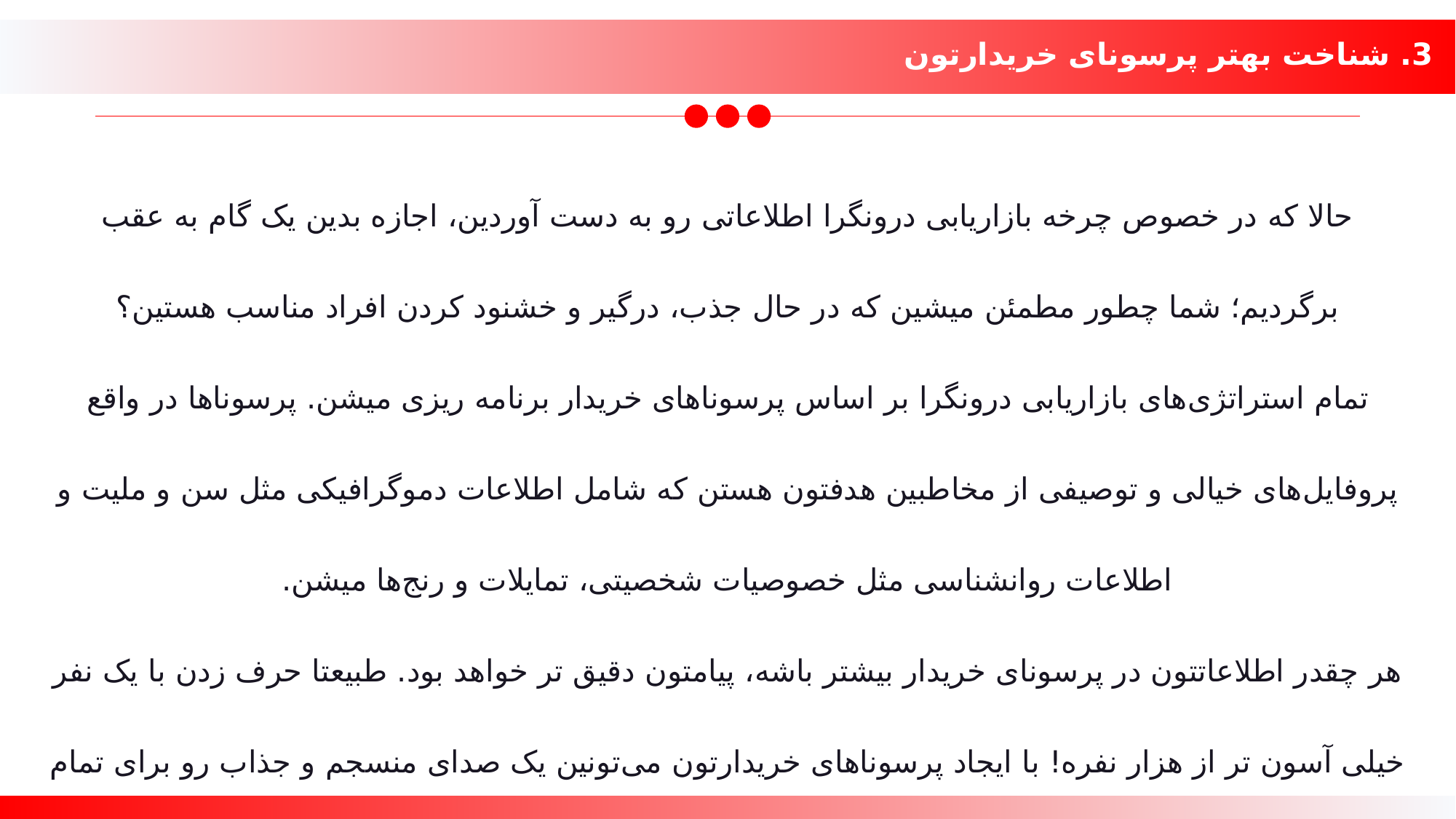

3. شناخت بهتر پرسونای خریدارتون
حالا که در خصوص چرخه بازاریابی درونگرا اطلاعاتی رو به دست آوردین، اجازه بدین یک گام به عقب برگردیم؛ شما چطور مطمئن میشین که در حال جذب، درگیر و خشنود کردن افراد مناسب هستین؟
تمام استراتژی‌های بازاریابی درونگرا بر اساس پرسوناهای خریدار برنامه ریزی میشن. پرسوناها در واقع پروفایل‌های خیالی و توصیفی از مخاطبین هدفتون هستن که شامل اطلاعات دموگرافیکی مثل سن و ملیت و اطلاعات روانشناسی مثل خصوصیات شخصیتی، تمایلات و رنج‌ها میشن.
هر چقدر اطلاعاتتون در پرسونای خریدار بیشتر باشه، پیامتون دقیق تر خواهد بود. طبیعتا حرف زدن با یک نفر خیلی آسون تر از هزار نفره! با ایجاد پرسوناهای خریدارتون می‌تونین یک صدای منسجم و جذاب رو برای تمام محتواها و تعاملات آینده در نظر بگیرین. با این تاکتیک، یک برند می‌تونه شخصیت پیدا کنه و ارتباطات عمیق تری رو با سرنخ‌ها بسازه.